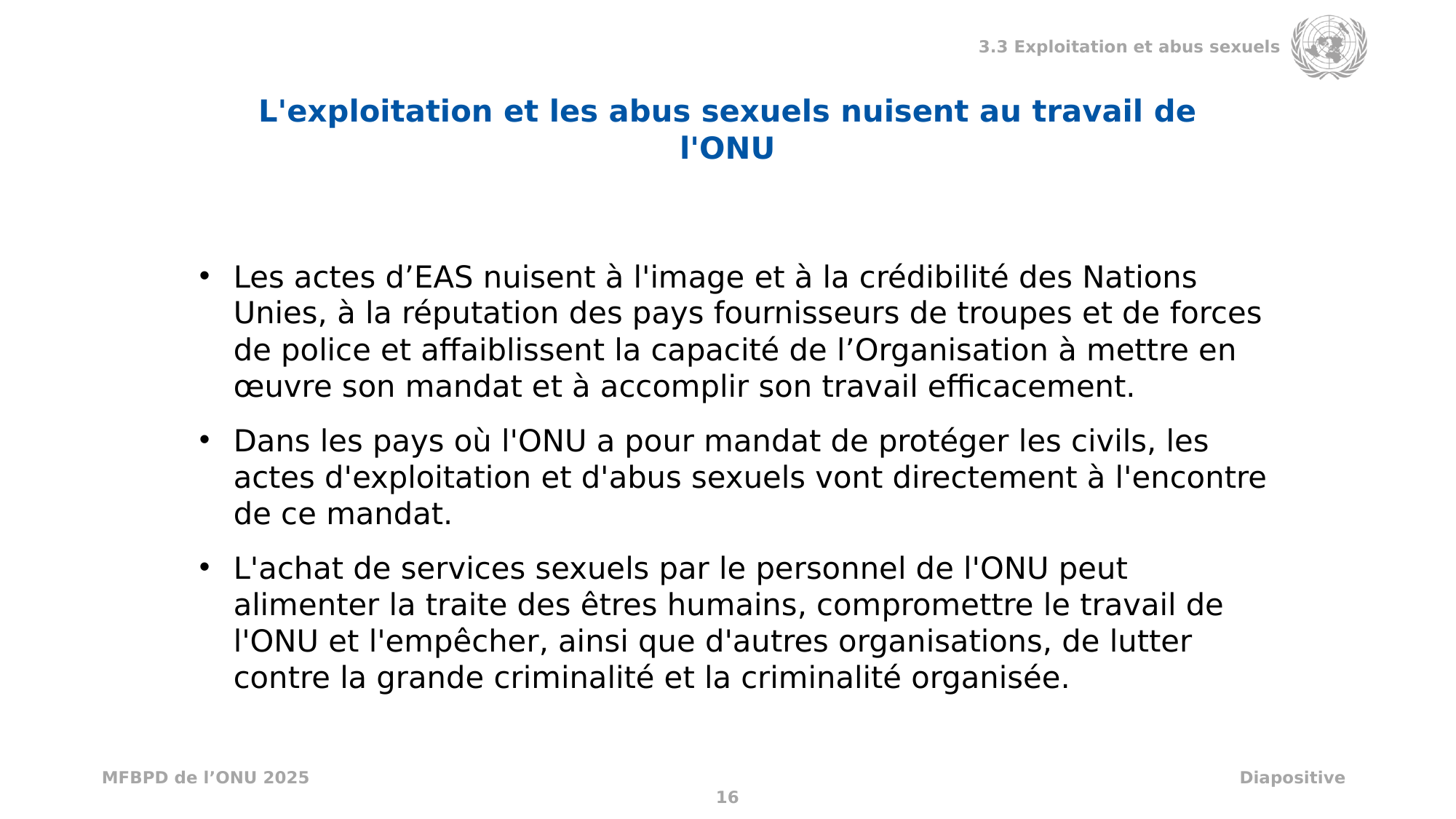

L'exploitation et les abus sexuels nuisent au travail de l'ONU
Les actes d’EAS nuisent à l'image et à la crédibilité des Nations Unies, à la réputation des pays fournisseurs de troupes et de forces de police et affaiblissent la capacité de l’Organisation à mettre en œuvre son mandat et à accomplir son travail efficacement.
Dans les pays où l'ONU a pour mandat de protéger les civils, les actes d'exploitation et d'abus sexuels vont directement à l'encontre de ce mandat.
L'achat de services sexuels par le personnel de l'ONU peut alimenter la traite des êtres humains, compromettre le travail de l'ONU et l'empêcher, ainsi que d'autres organisations, de lutter contre la grande criminalité et la criminalité organisée.